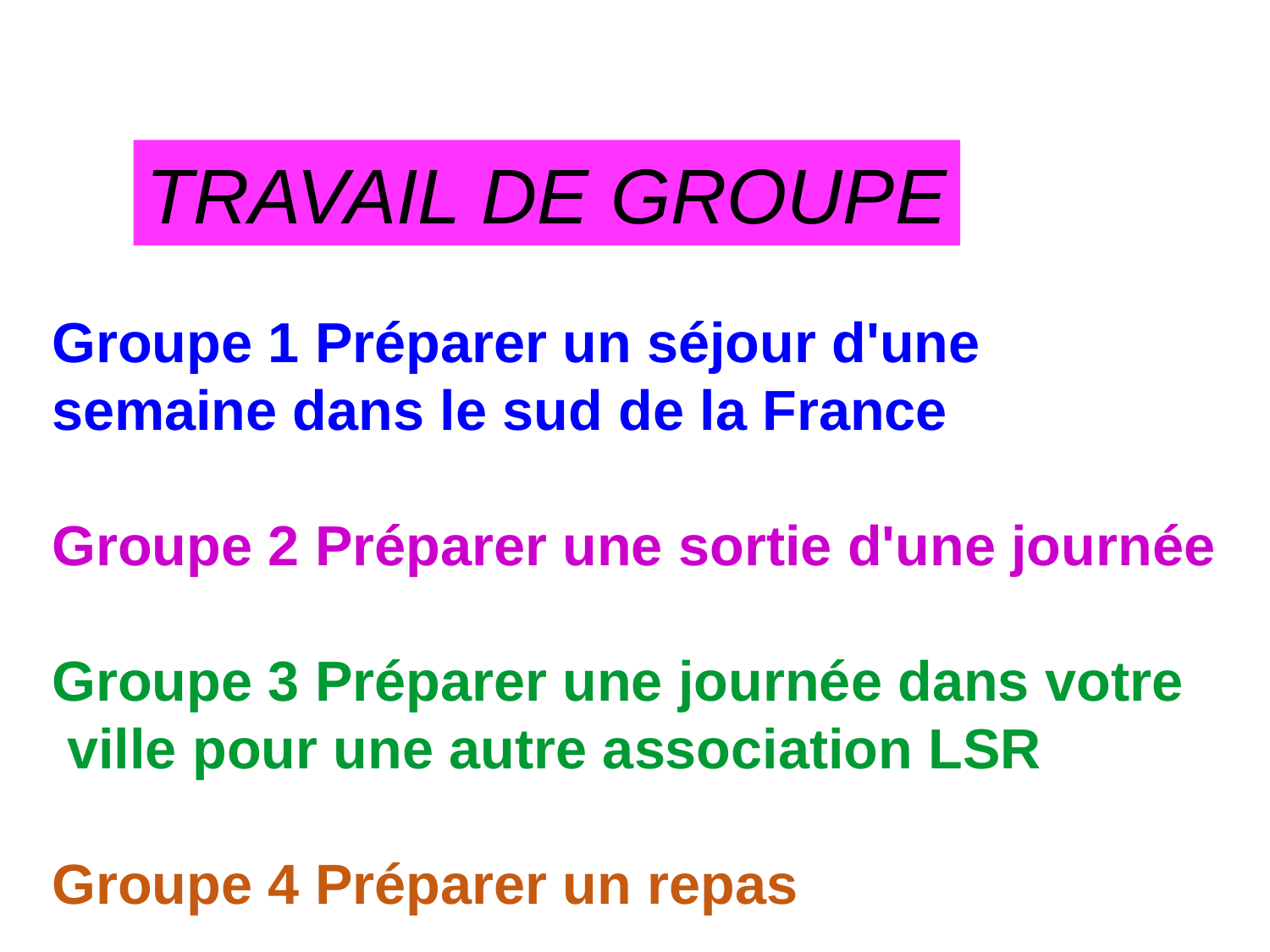

TRAVAIL DE GROUPE
Groupe 1 Préparer un séjour d'une semaine dans le sud de la France

Groupe 2 Préparer une sortie d'une journée

Groupe 3 Préparer une journée dans votre
 ville pour une autre association LSR

Groupe 4 Préparer un repas